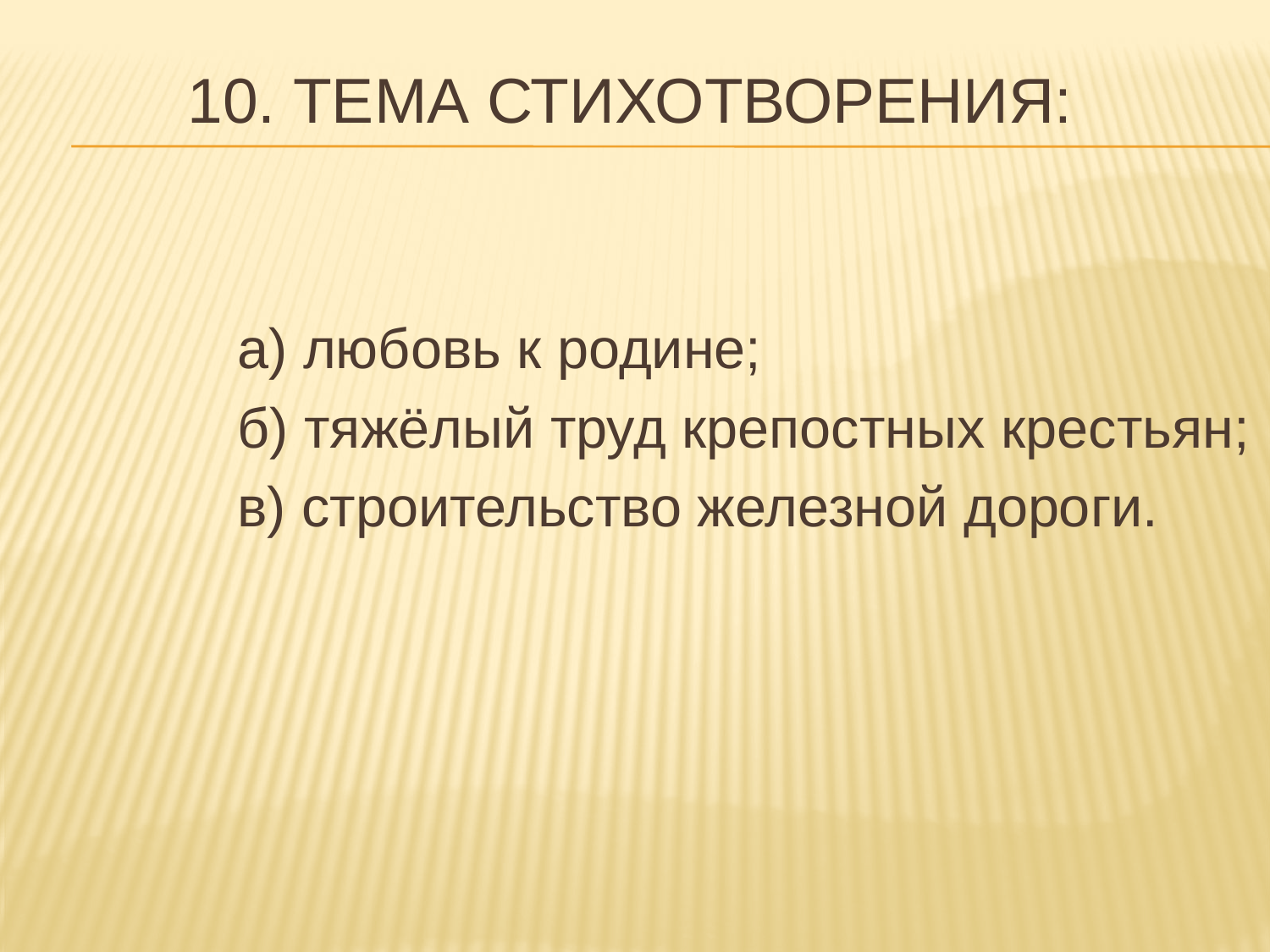

# 10. Тема стихотворения:
а) любовь к родине;
б) тяжёлый труд крепостных крестьян;
в) строительство железной дороги.